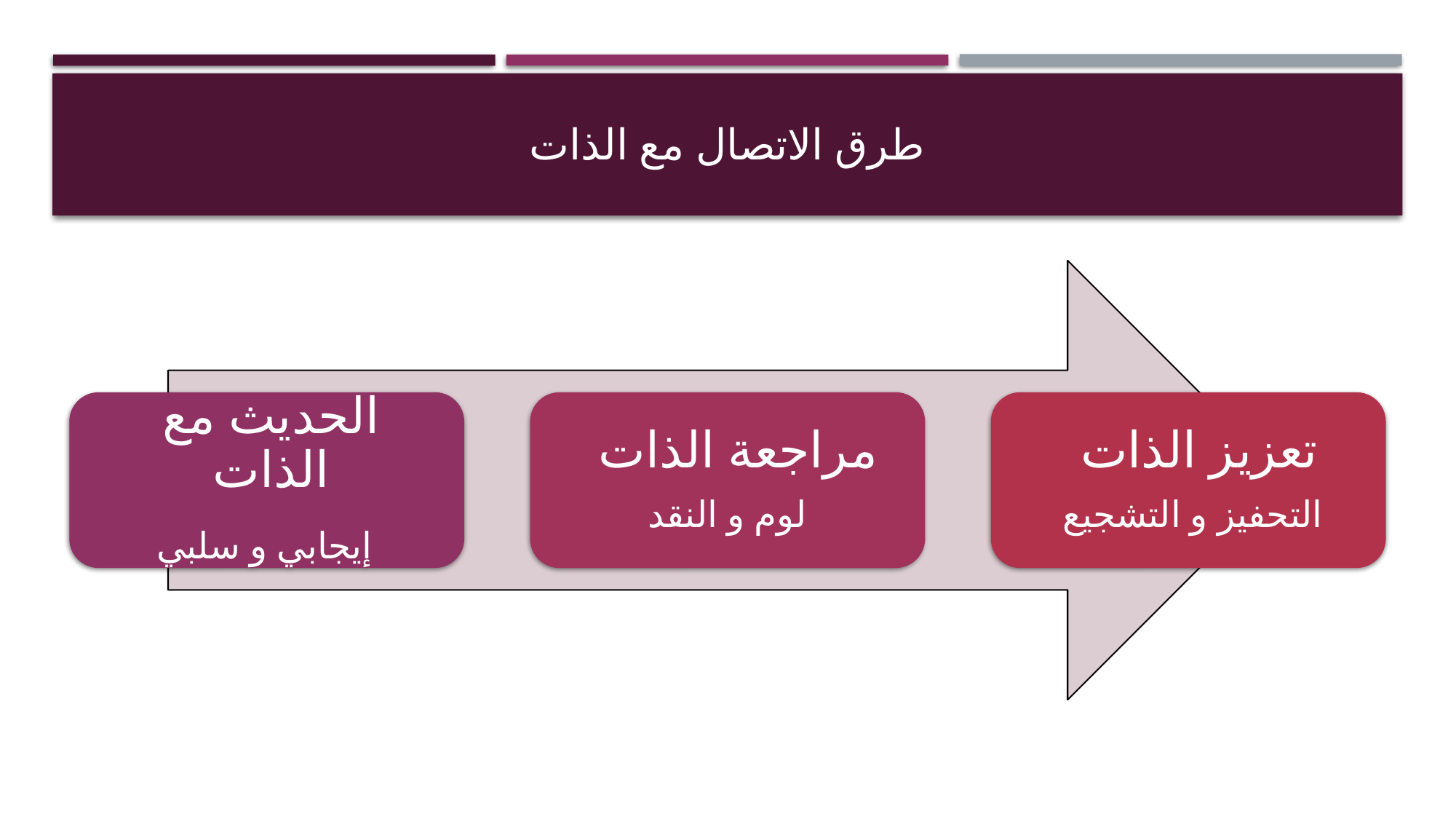

# طرق الاتصال مع الذات
الحديث مع الذات
إيجابي و سلبي
 مراجعة الذات
لوم و النقد
 تعزيز الذات
التحفيز و التشجيع